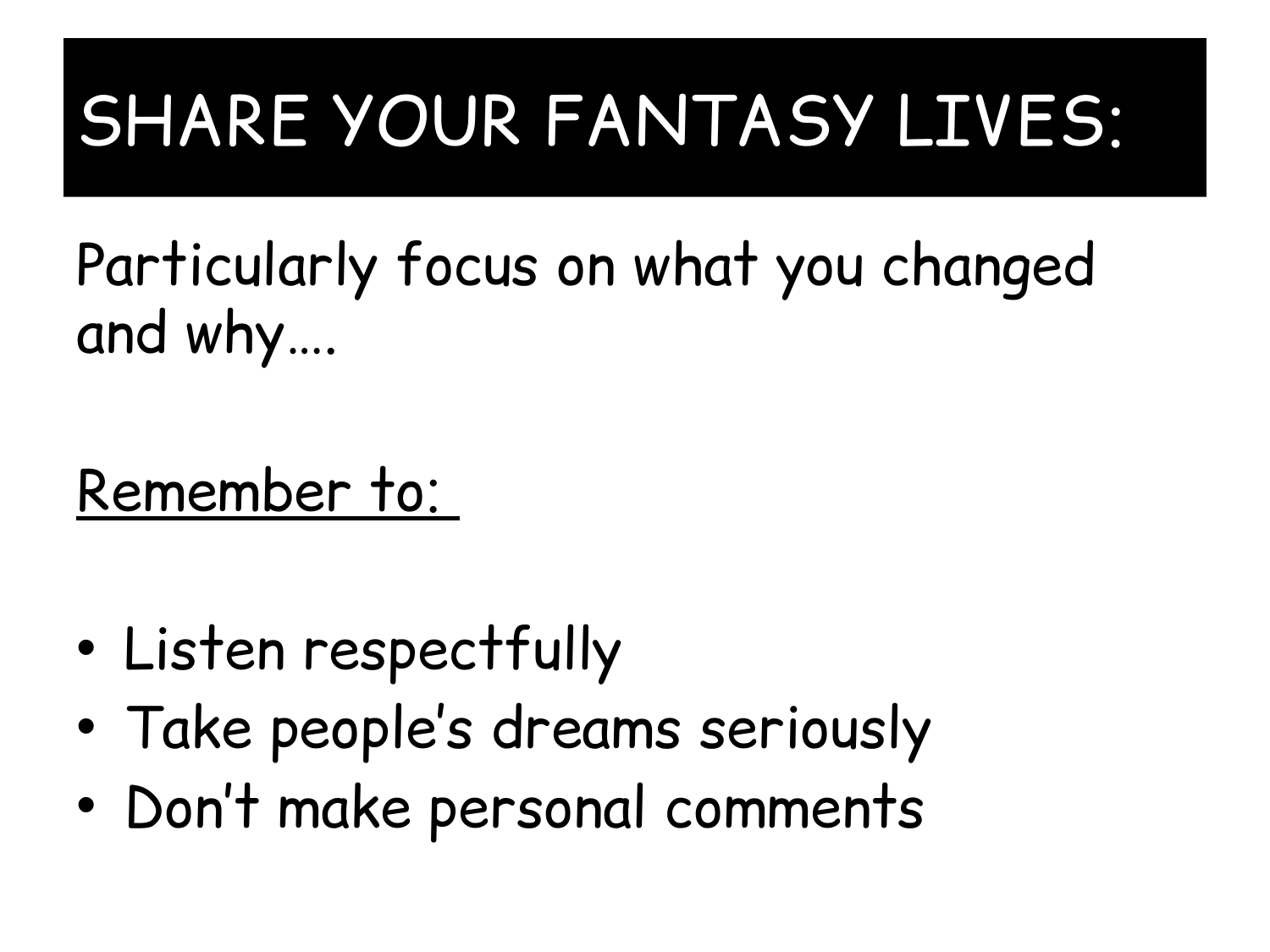

# SHARE YOUR FANTASY LIVES:
Particularly focus on what you changed and why….

Remember to:

Listen respectfully
Take people’s dreams seriously
Don’t make personal comments